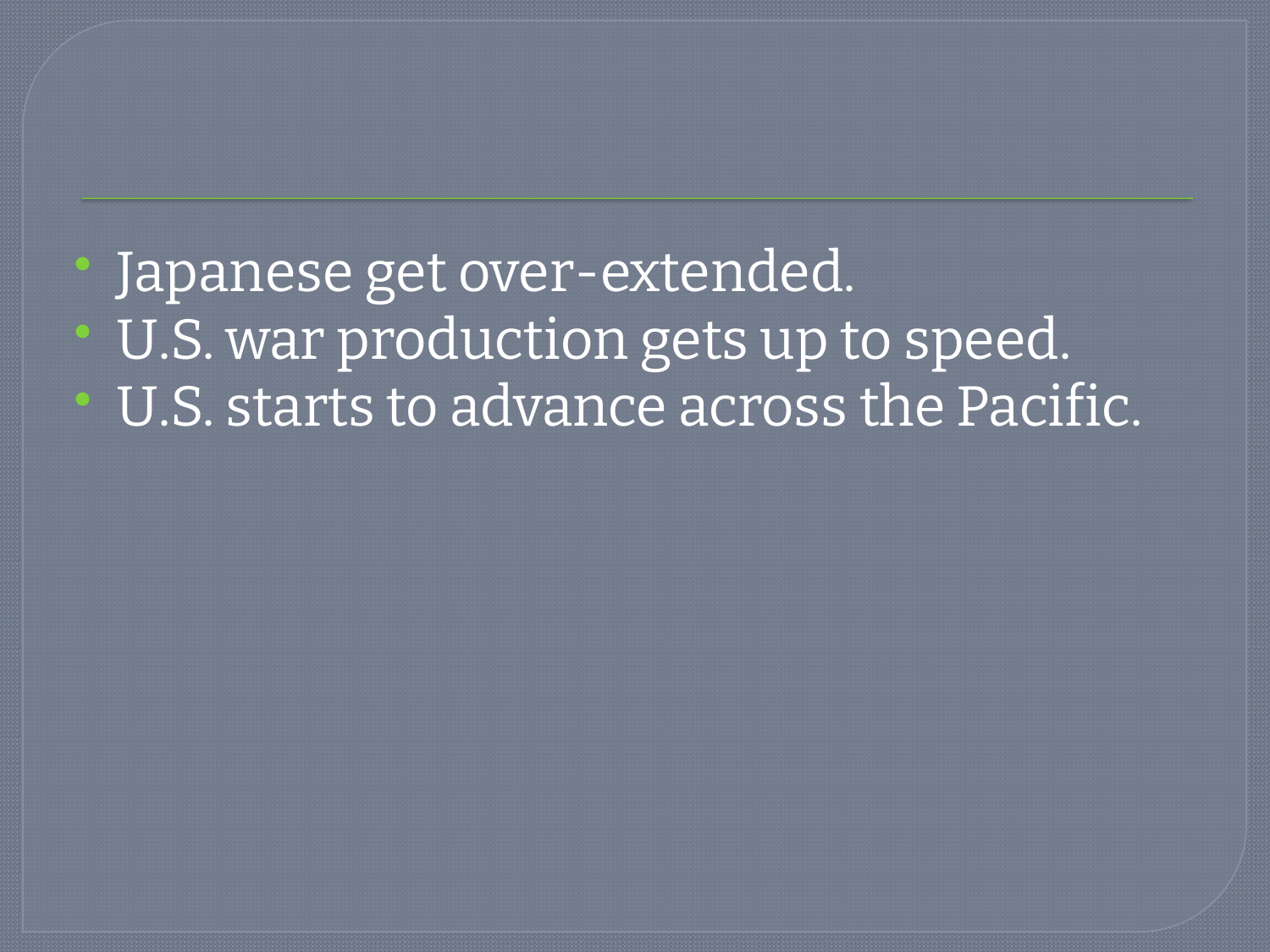

#
Japanese get over-extended.
U.S. war production gets up to speed.
U.S. starts to advance across the Pacific.